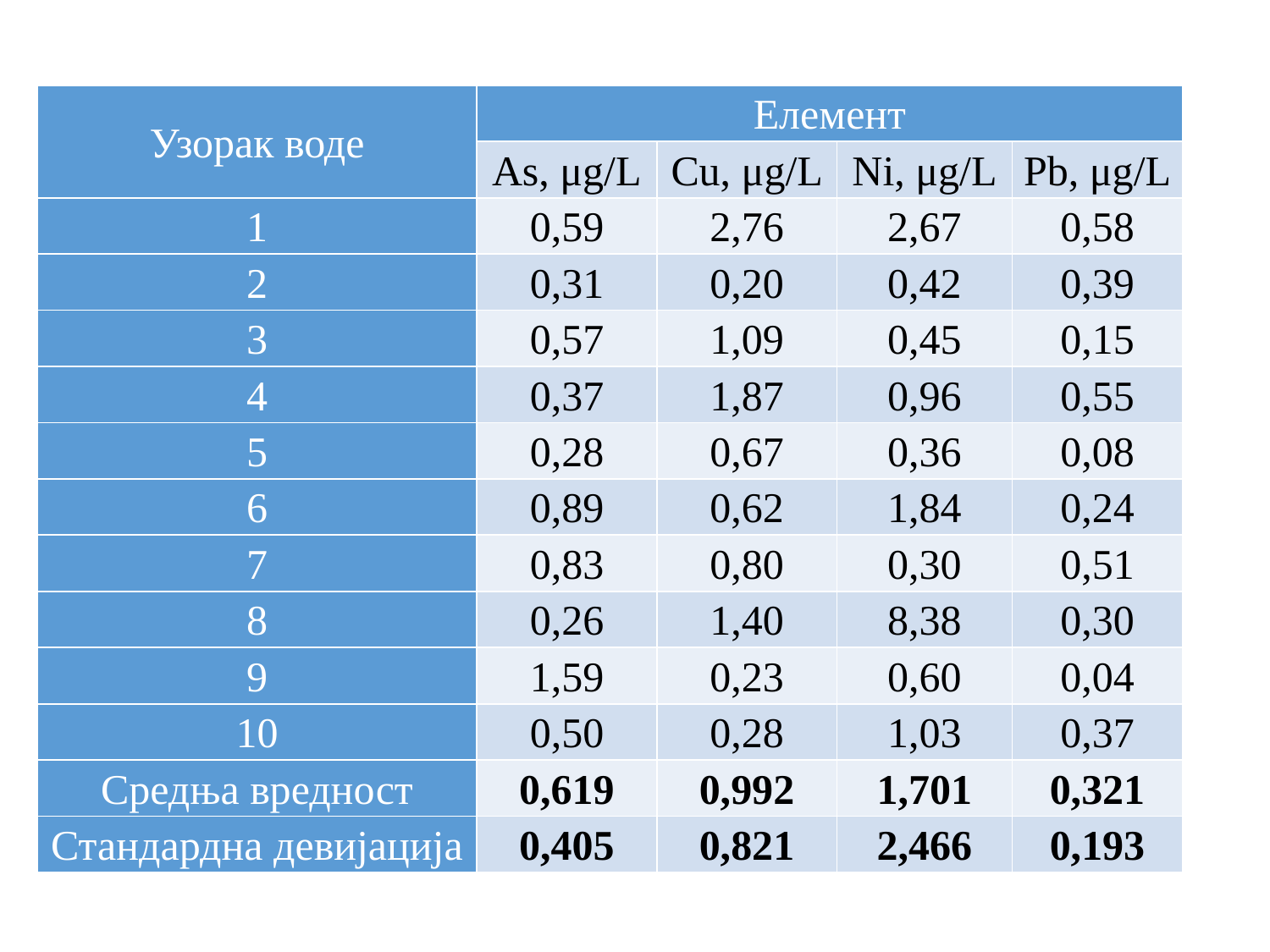

| Узорак воде | Елемент |  |  |  |
| --- | --- | --- | --- | --- |
|  | As, μg/L | Cu, μg/L | Ni, μg/L | Pb, μg/L |
| 1 | 0,59 | 2,76 | 2,67 | 0,58 |
| 2 | 0,31 | 0,20 | 0,42 | 0,39 |
| 3 | 0,57 | 1,09 | 0,45 | 0,15 |
| 4 | 0,37 | 1,87 | 0,96 | 0,55 |
| 5 | 0,28 | 0,67 | 0,36 | 0,08 |
| 6 | 0,89 | 0,62 | 1,84 | 0,24 |
| 7 | 0,83 | 0,80 | 0,30 | 0,51 |
| 8 | 0,26 | 1,40 | 8,38 | 0,30 |
| 9 | 1,59 | 0,23 | 0,60 | 0,04 |
| 10 | 0,50 | 0,28 | 1,03 | 0,37 |
| Средња вредност | 0,619 | 0,992 | 1,701 | 0,321 |
| Стандардна девијација | 0,405 | 0,821 | 2,466 | 0,193 |